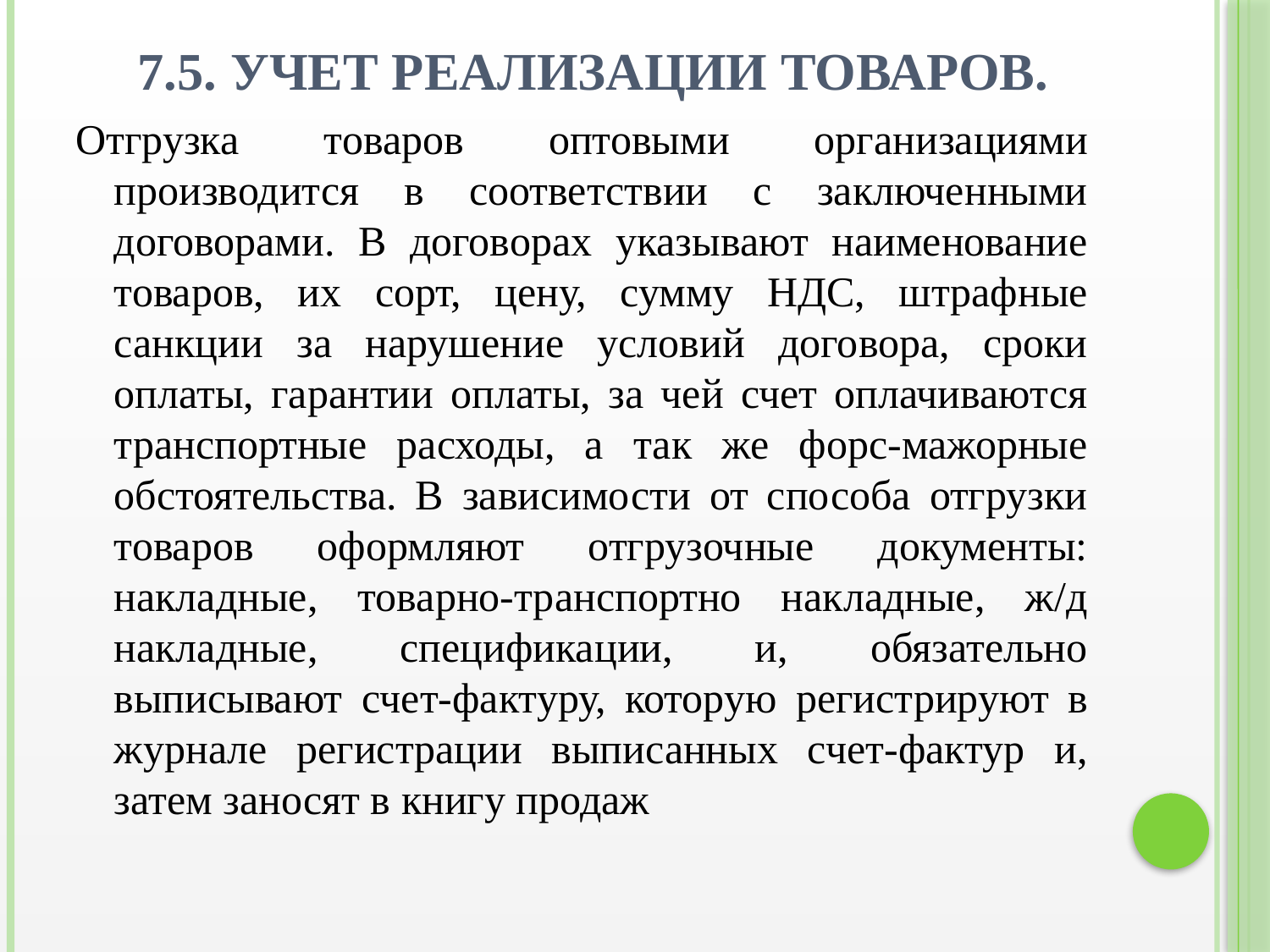

# 7.5. Учет реализации товаров.
Отгрузка товаров оптовыми организациями производится в соответствии с заключенными договорами. В договорах указывают наименование товаров, их сорт, цену, сумму НДС, штрафные санкции за нарушение условий договора, сроки оплаты, гарантии оплаты, за чей счет оплачиваются транспортные расходы, а так же форс-мажорные обстоятельства. В зависимости от способа отгрузки товаров оформляют отгрузочные документы: накладные, товарно-транспортно накладные, ж/д накладные, спецификации, и, обязательно выписывают счет-фактуру, которую регистрируют в журнале регистрации выписанных счет-фактур и, затем заносят в книгу продаж